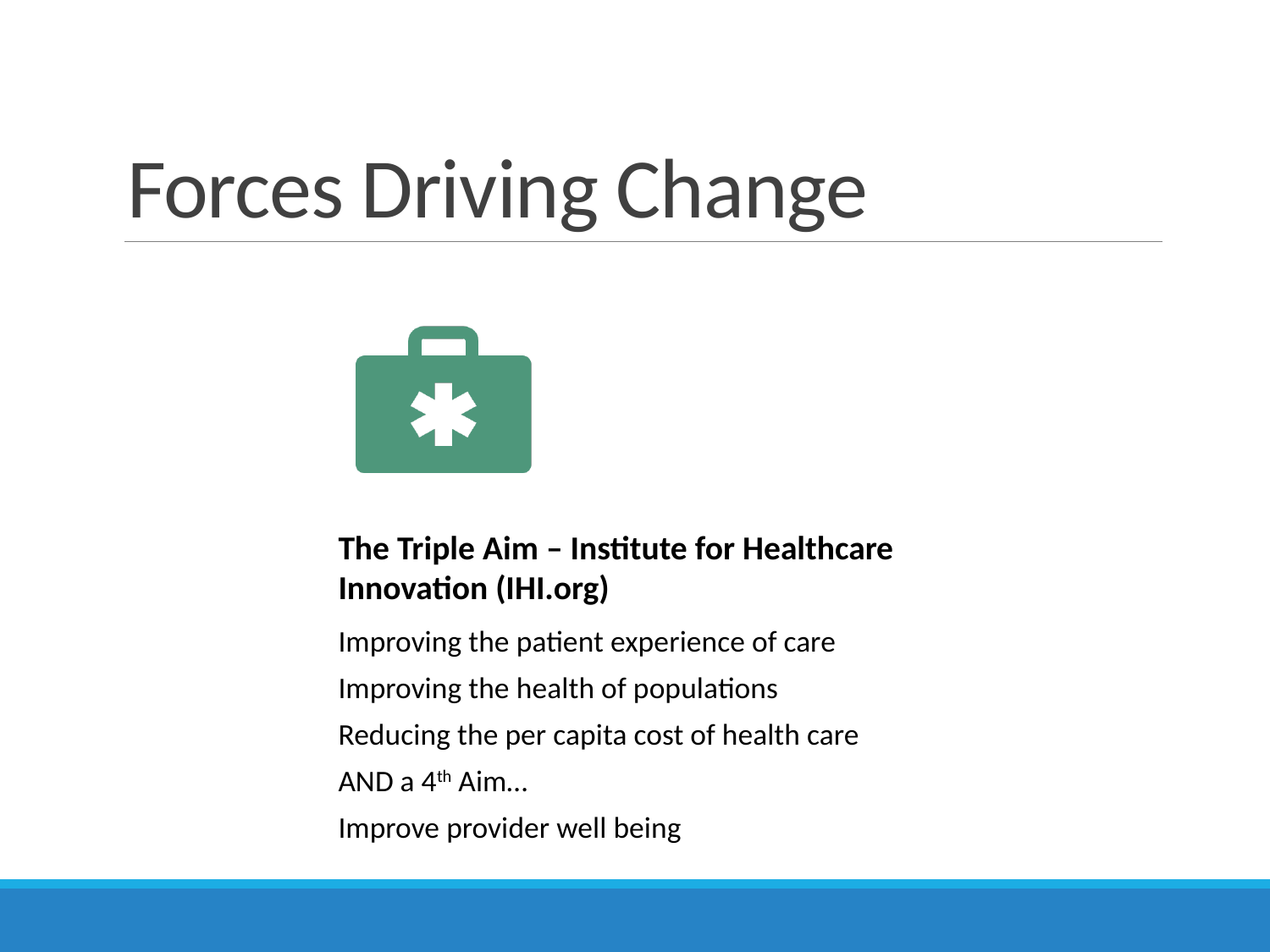

# Forces Driving Change
The Triple Aim – Institute for Healthcare Innovation (IHI.org)
Improving the patient experience of care
Improving the health of populations
Reducing the per capita cost of health care
AND a 4th Aim…
Improve provider well being